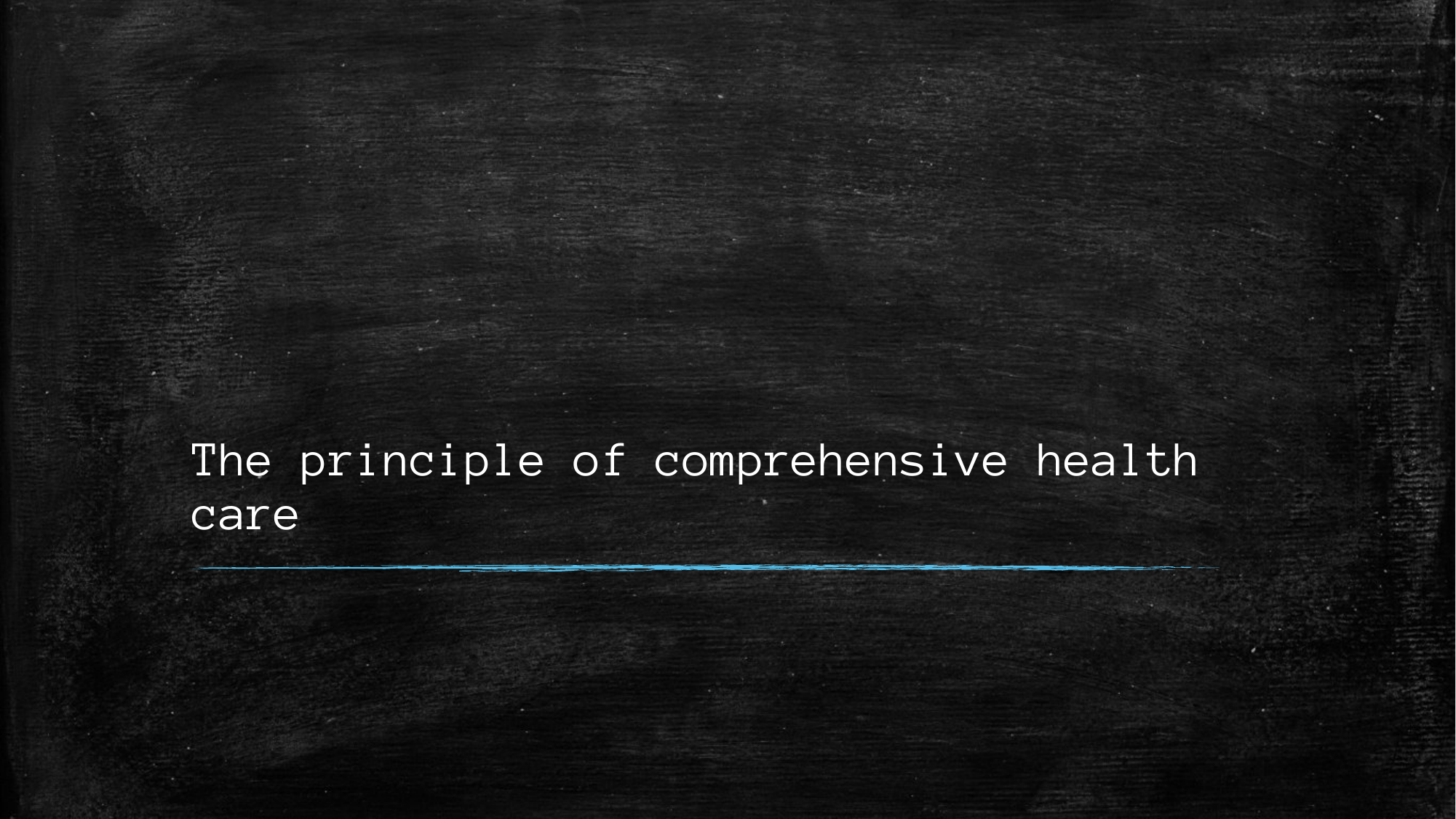

# The principle of comprehensive health care